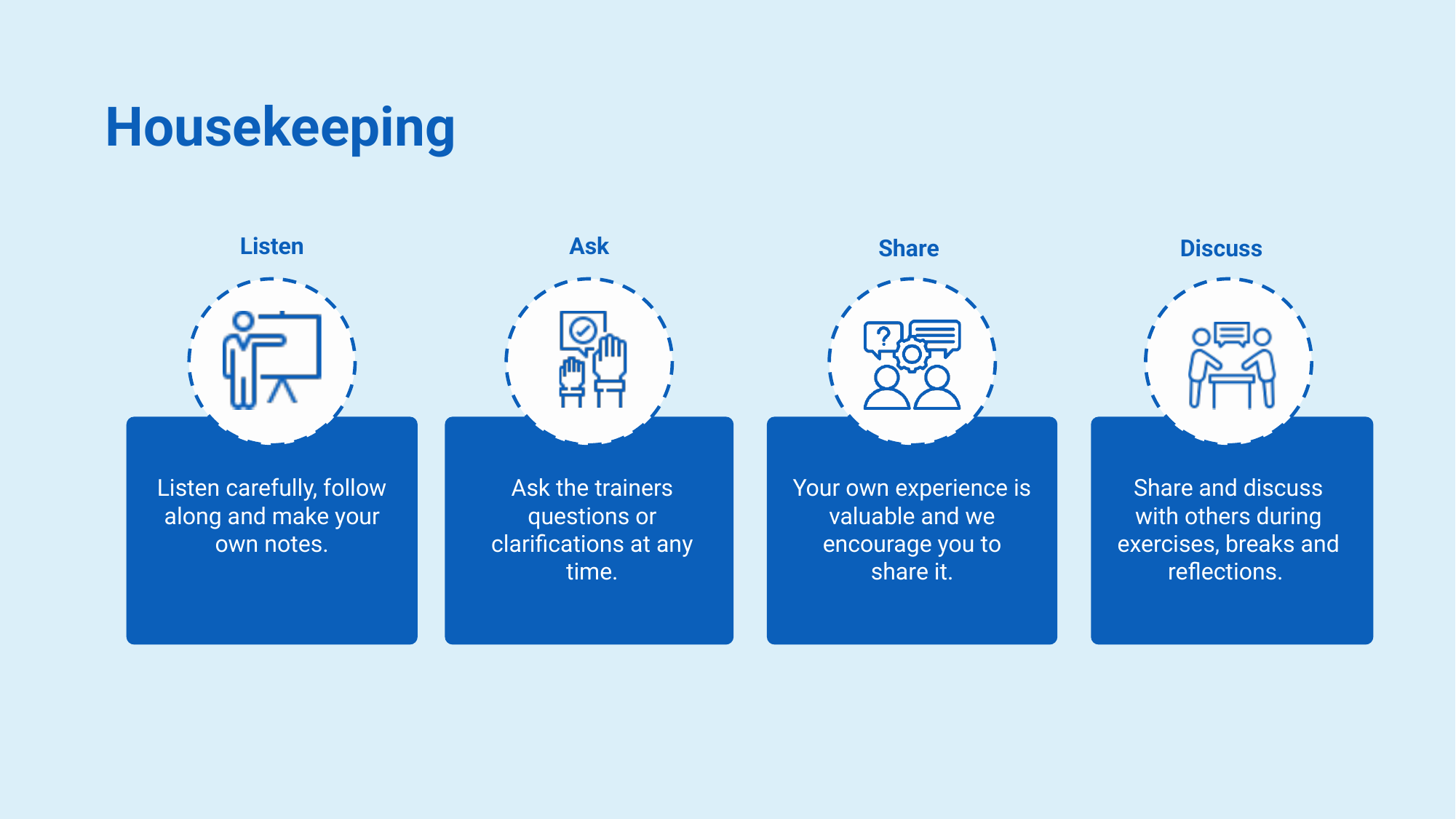

Housekeeping
Listen
Ask
Share
Discuss

Listen carefully, follow along and make your own notes.
Ask the trainers questions or clarifications at any time.
Your own experience is valuable and we encourage you to share it.
Share and discuss with others during exercises, breaks and reflections.
22